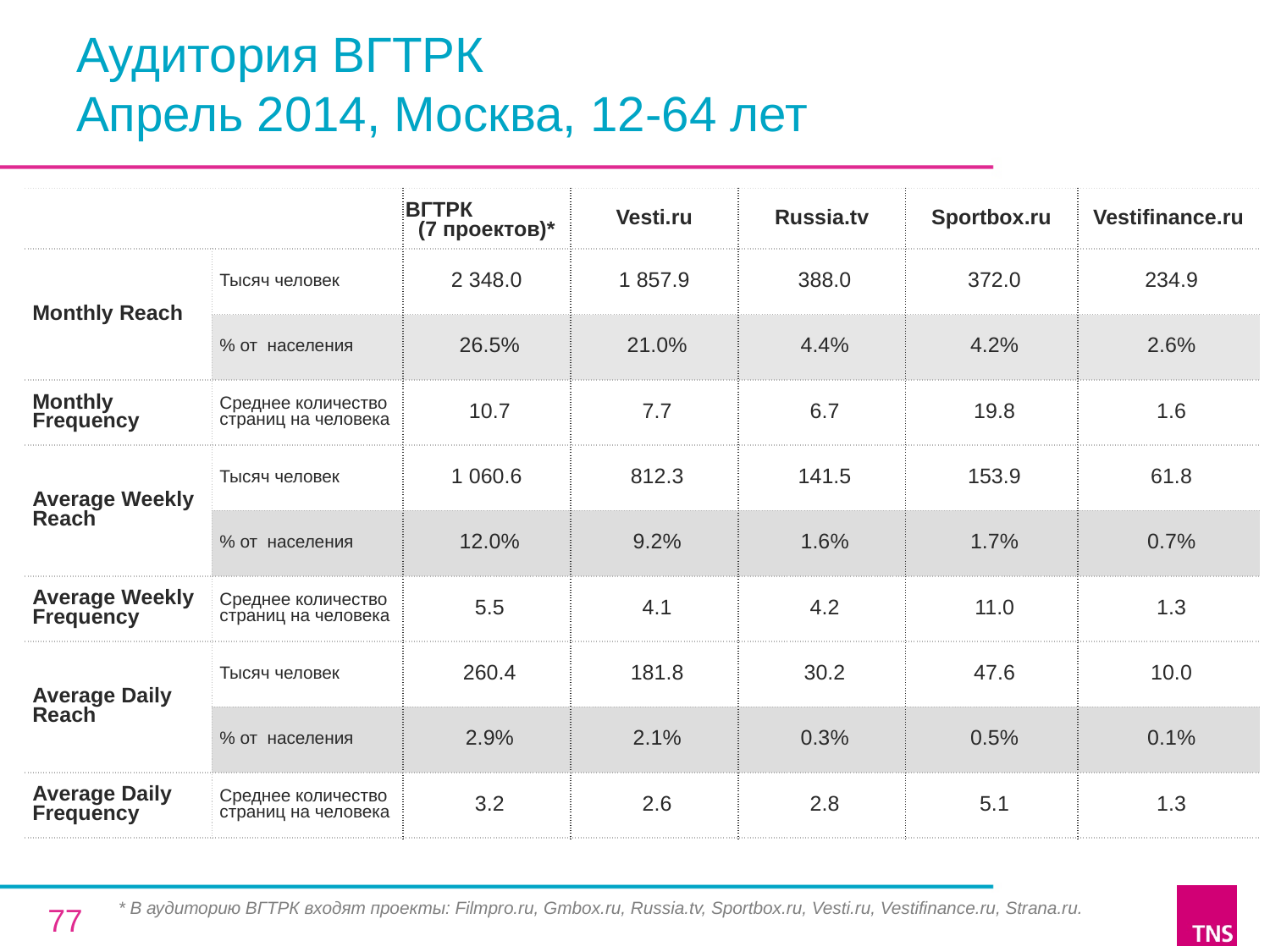

# Аудитория ВГТРК Апрель 2014, Москва, 12-64 лет
|  |  | ВГТРК (7 проектов)\* | Vesti.ru | Russia.tv | Sportbox.ru | Vestifinance.ru |
| --- | --- | --- | --- | --- | --- | --- |
| Monthly Reach | Тысяч человек | 2 348.0 | 1 857.9 | 388.0 | 372.0 | 234.9 |
|  | % от населения | 26.5% | 21.0% | 4.4% | 4.2% | 2.6% |
| Monthly Frequency | Среднее количество страниц на человека | 10.7 | 7.7 | 6.7 | 19.8 | 1.6 |
| Average Weekly Reach | Тысяч человек | 1 060.6 | 812.3 | 141.5 | 153.9 | 61.8 |
|  | % от населения | 12.0% | 9.2% | 1.6% | 1.7% | 0.7% |
| Average Weekly Frequency | Среднее количество страниц на человека | 5.5 | 4.1 | 4.2 | 11.0 | 1.3 |
| Average Daily Reach | Тысяч человек | 260.4 | 181.8 | 30.2 | 47.6 | 10.0 |
|  | % от населения | 2.9% | 2.1% | 0.3% | 0.5% | 0.1% |
| Average Daily Frequency | Среднее количество страниц на человека | 3.2 | 2.6 | 2.8 | 5.1 | 1.3 |
* В аудиторию ВГТРК входят проекты: Filmpro.ru, Gmbox.ru, Russia.tv, Sportbox.ru, Vesti.ru, Vestifinance.ru, Strana.ru.
77